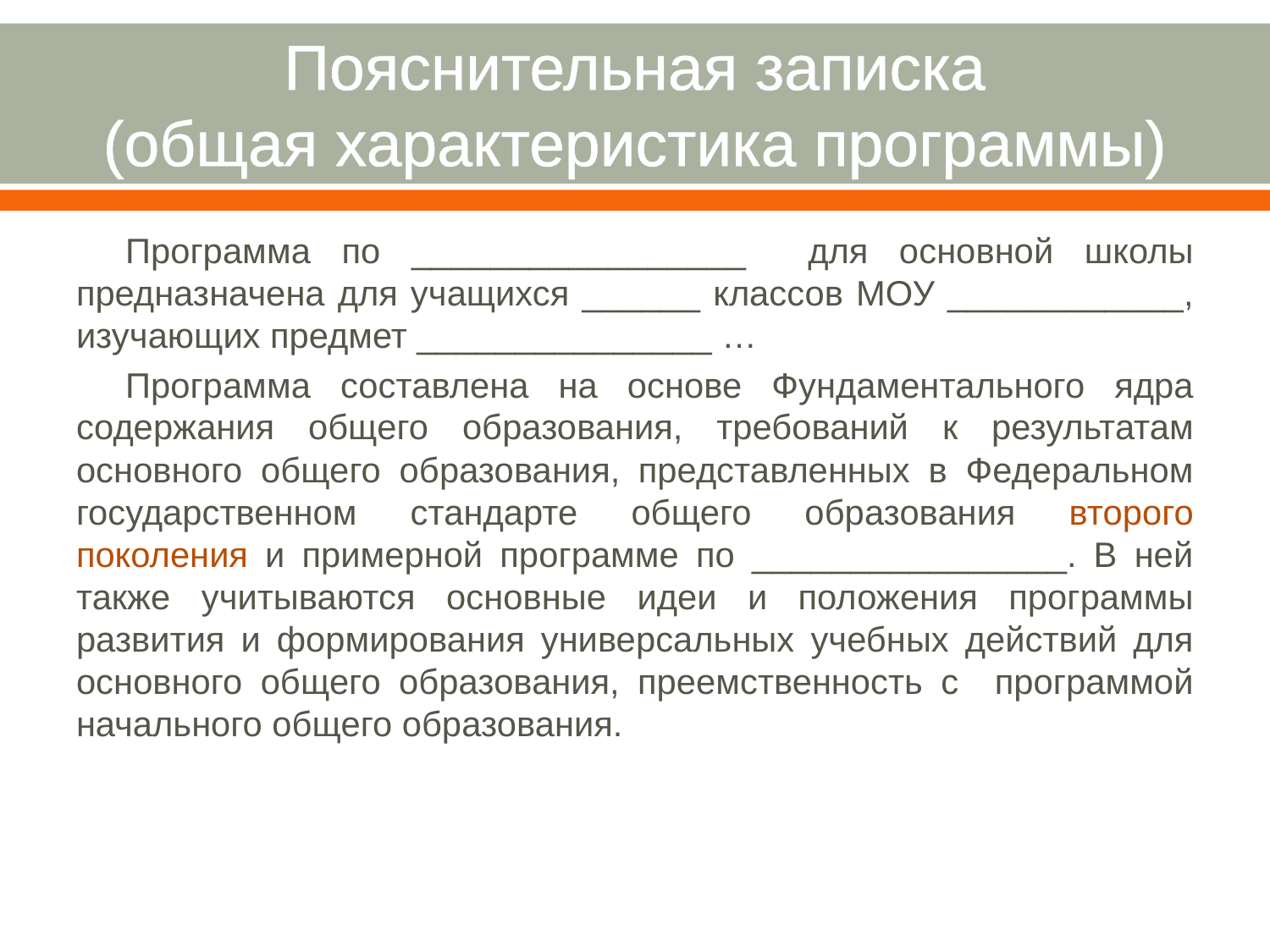

# Пояснительная записка (общая характеристика программы)
Программа по _________________  для основной школы предназначена для учащихся ______ классов МОУ ____________, изучающих предмет _______________ …
Программа составлена на основе Фундаментального ядра содержания общего образования, требований к результатам основного общего образования, представленных в Федеральном государственном стандарте общего образования второго поколения и примерной программе по ________________. В ней также учитываются основные идеи и положения программы развития и формирования универсальных учебных действий для основного общего образования, преемственность с  программой начального общего образования.